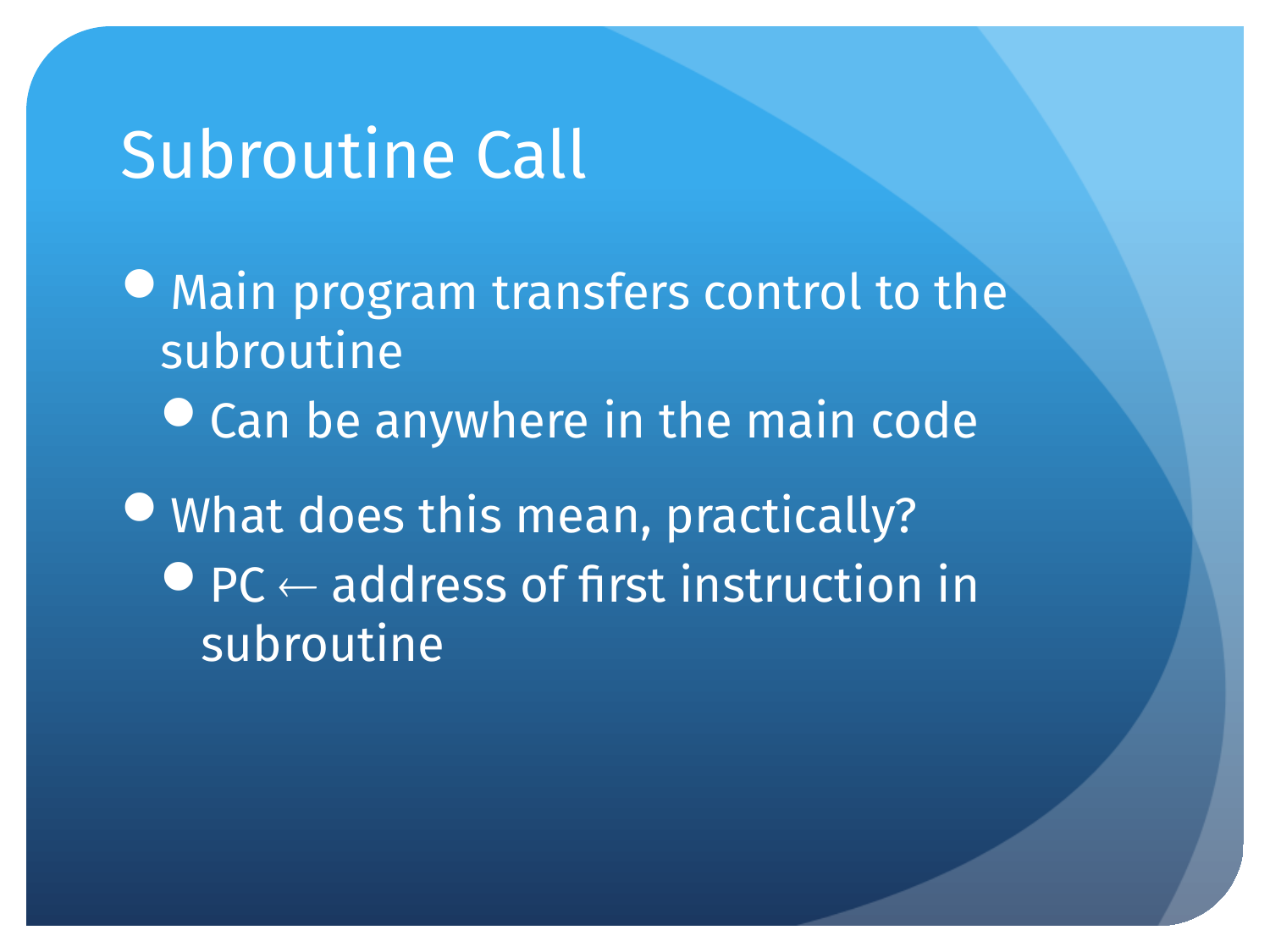

# Subroutine Call
Main program transfers control to the subroutine
Can be anywhere in the main code
What does this mean, practically?
PC ← address of first instruction in subroutine